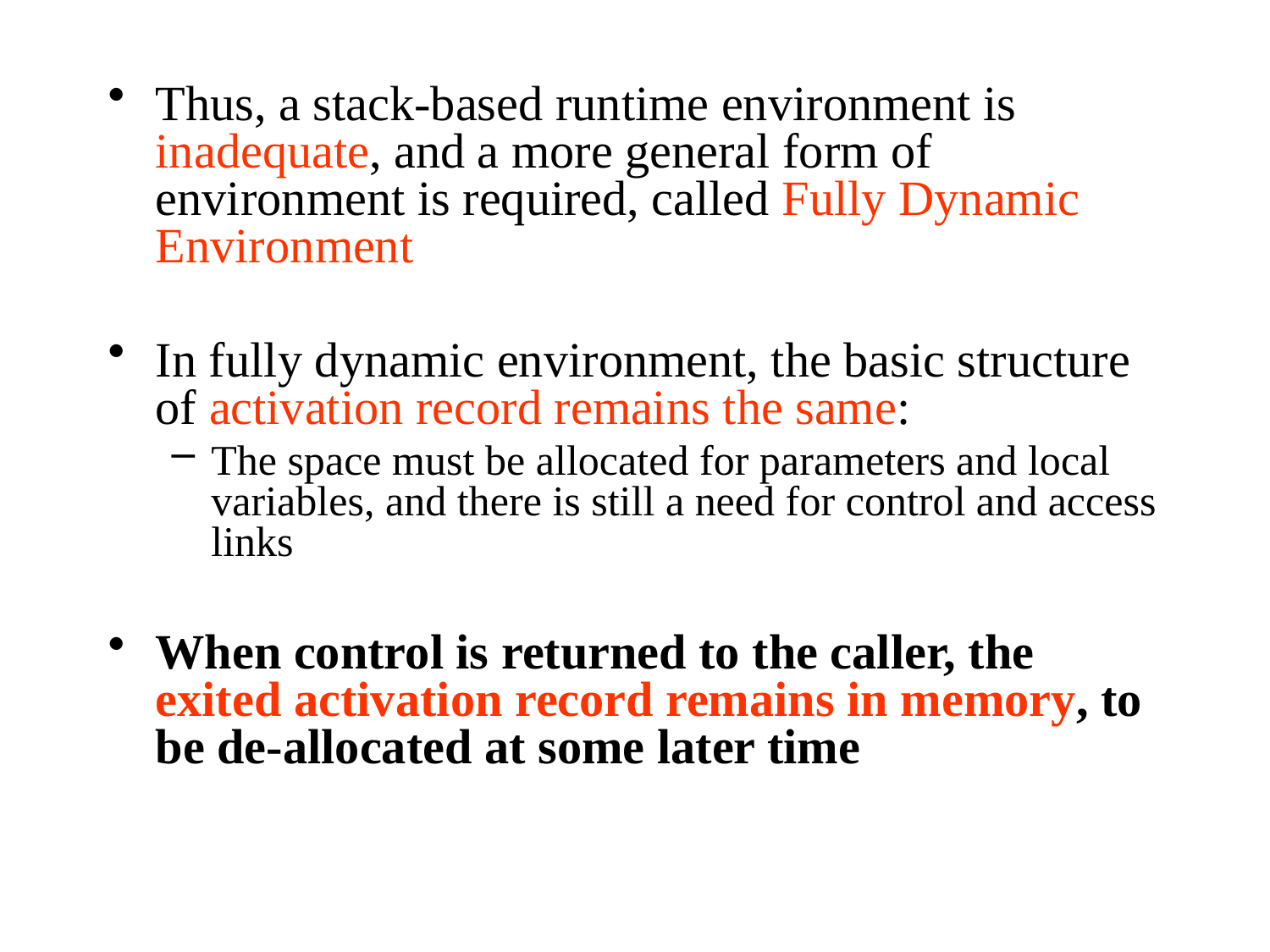

Thus, a stack-based runtime environment is inadequate, and a more general form of environment is required, called Fully Dynamic Environment

In fully dynamic environment, the basic structure of activation record remains the same:
The space must be allocated for parameters and local variables, and there is still a need for control and access links

When control is returned to the caller, the exited activation record remains in memory, to be de-allocated at some later time